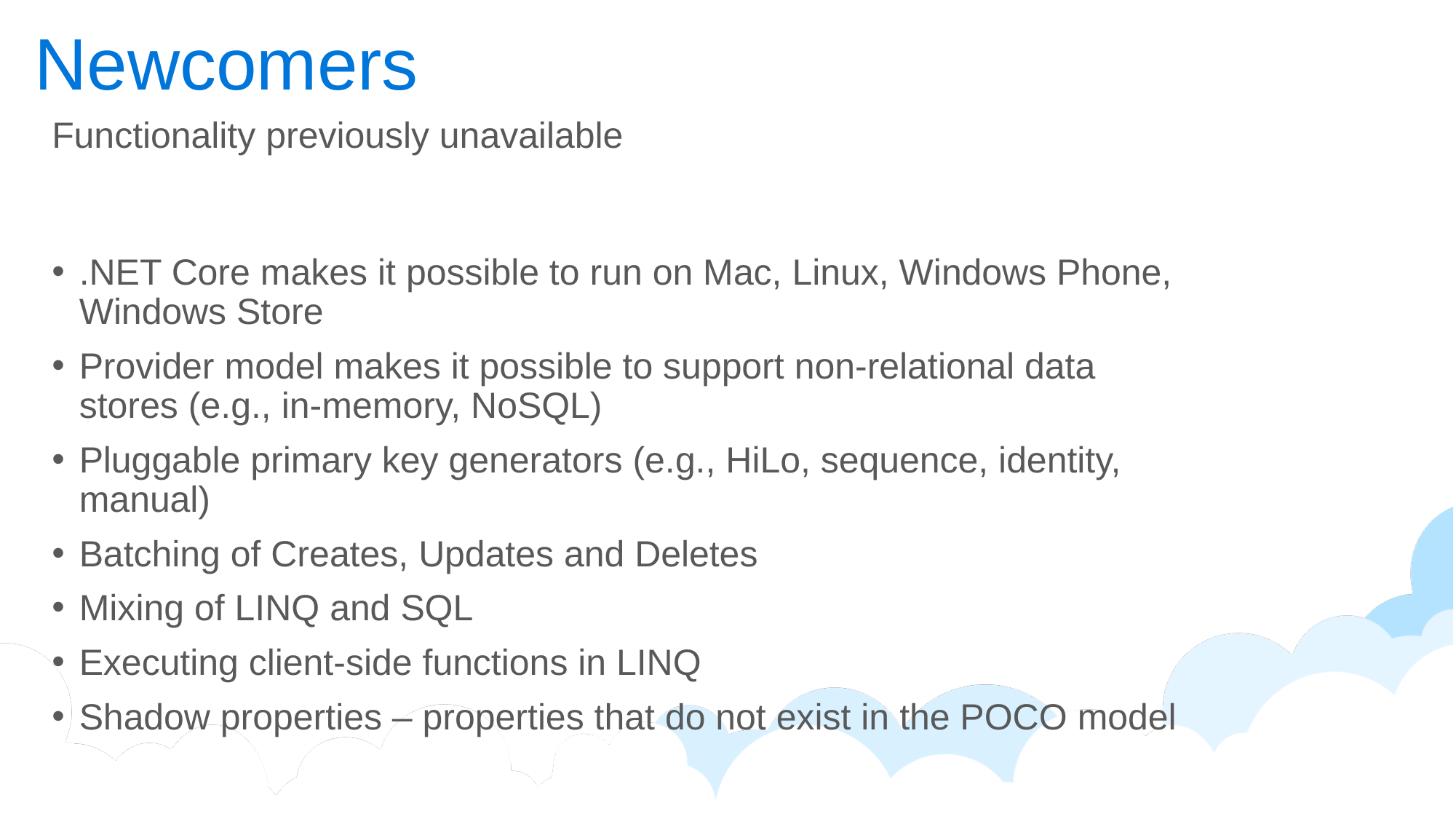

# Newcomers
Functionality previously unavailable
.NET Core makes it possible to run on Mac, Linux, Windows Phone, Windows Store
Provider model makes it possible to support non-relational data stores (e.g., in-memory, NoSQL)
Pluggable primary key generators (e.g., HiLo, sequence, identity, manual)
Batching of Creates, Updates and Deletes
Mixing of LINQ and SQL
Executing client-side functions in LINQ
Shadow properties – properties that do not exist in the POCO model